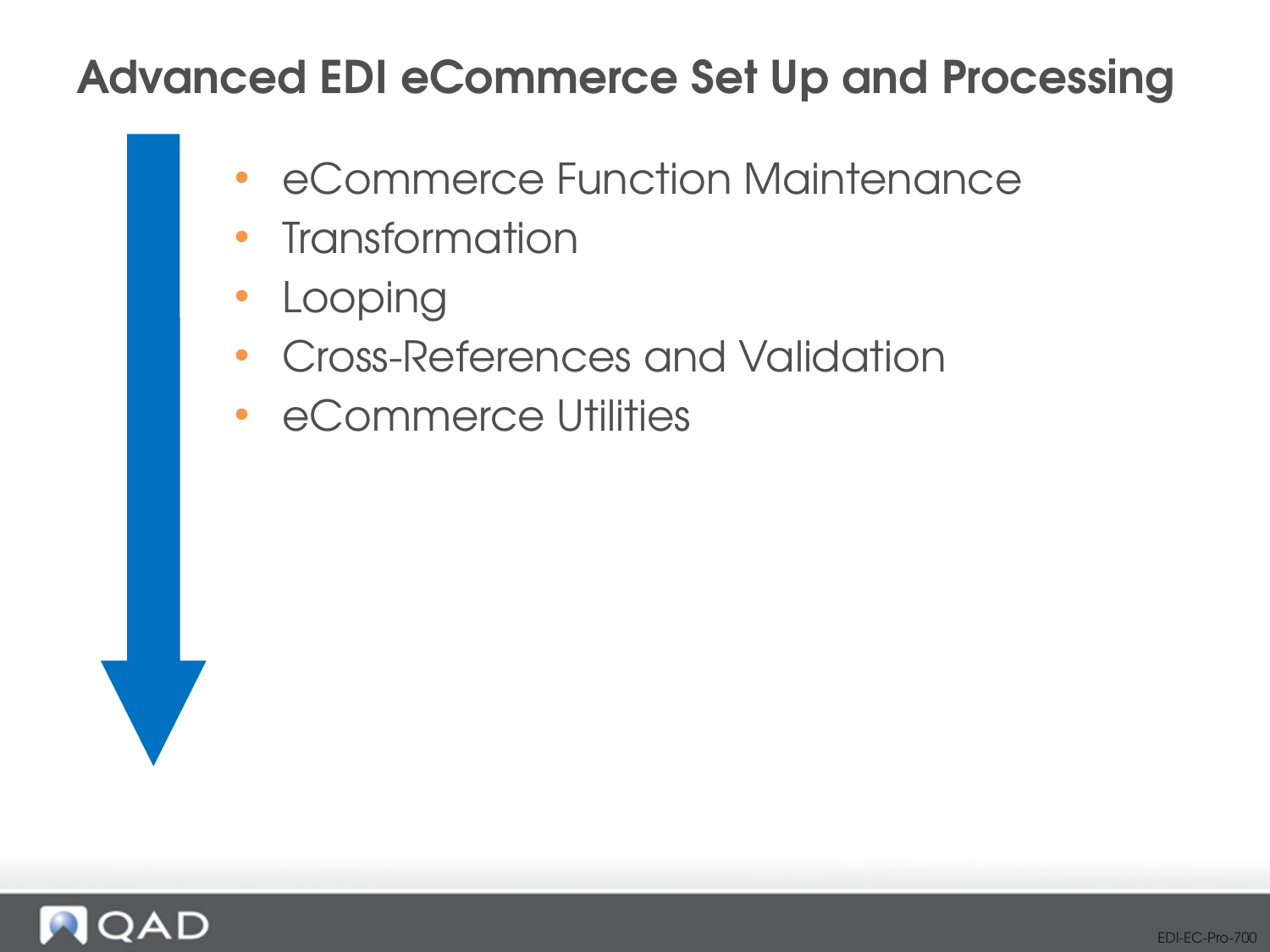

# Advanced EDI eCommerce Set Up and Processing

eCommerce Function Maintenance
Transformation
Looping
Cross-References and Validation
eCommerce Utilities

EDI-EC-Pro-700